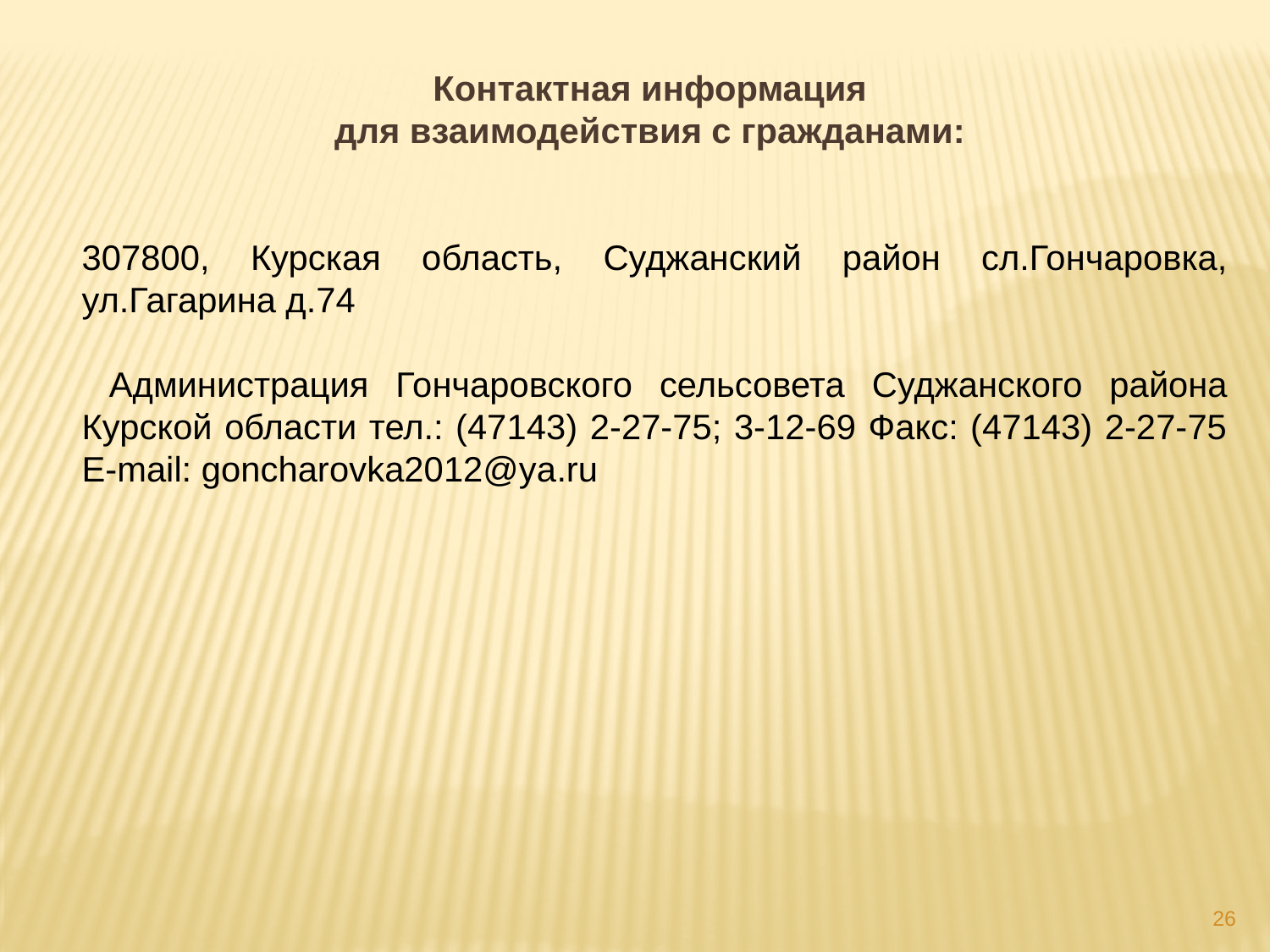

Контактная информация
для взаимодействия с гражданами:

307800, Курская область, Суджанский район сл.Гончаровка, ул.Гагарина д.74

 Администрация Гончаровского сельсовета Суджанского района Курской области тел.: (47143) 2-27-75; 3-12-69 Факс: (47143) 2-27-75 Е-mail: goncharovka2012@ya.ru

26